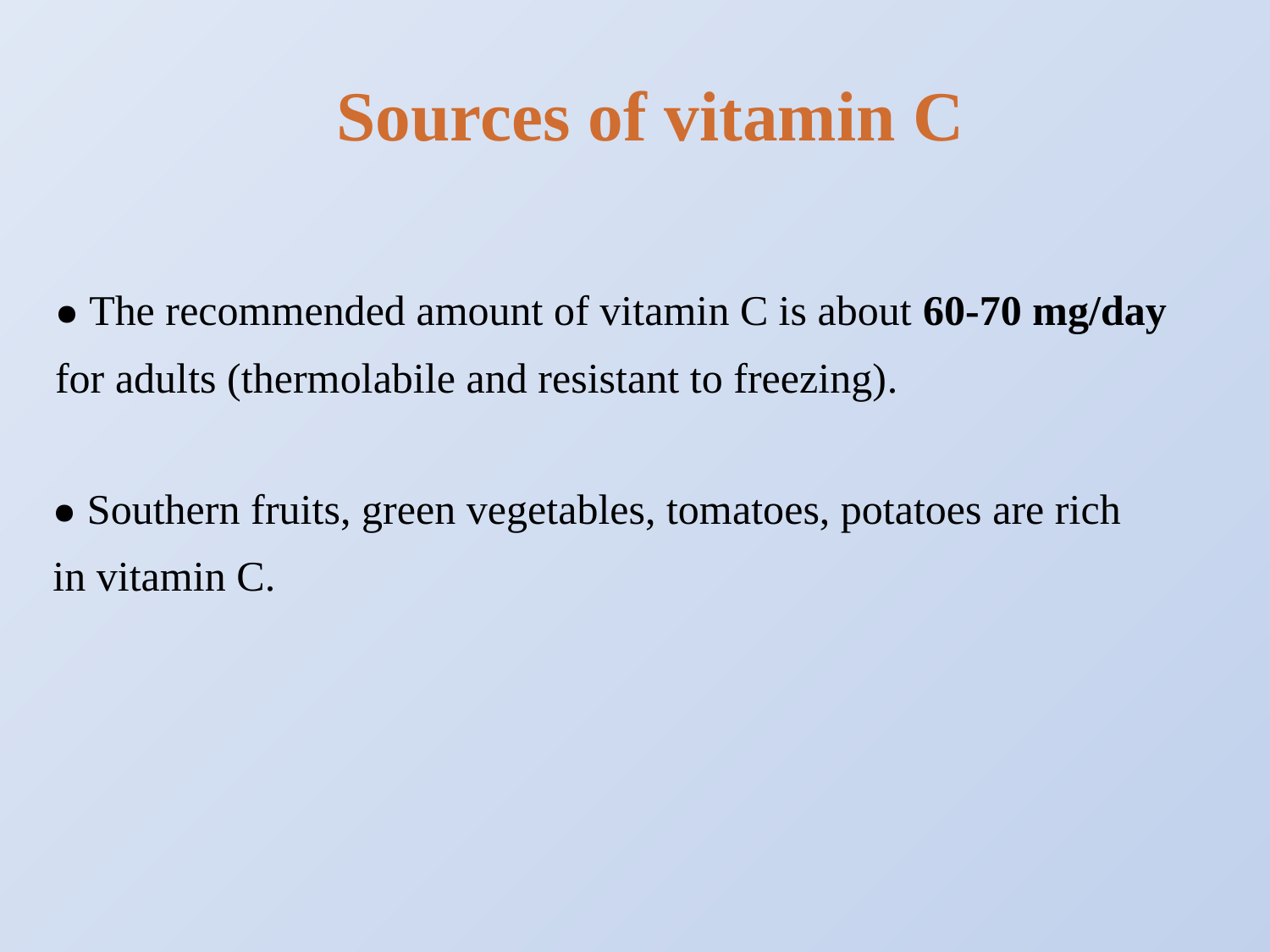

Sources of vitamin C

• The recommended amount of vitamin C is about 60-70 mg/day for adults (thermolabile and resistant to freezing).

• Southern fruits, green vegetables, tomatoes, potatoes are rich in vitamin C.